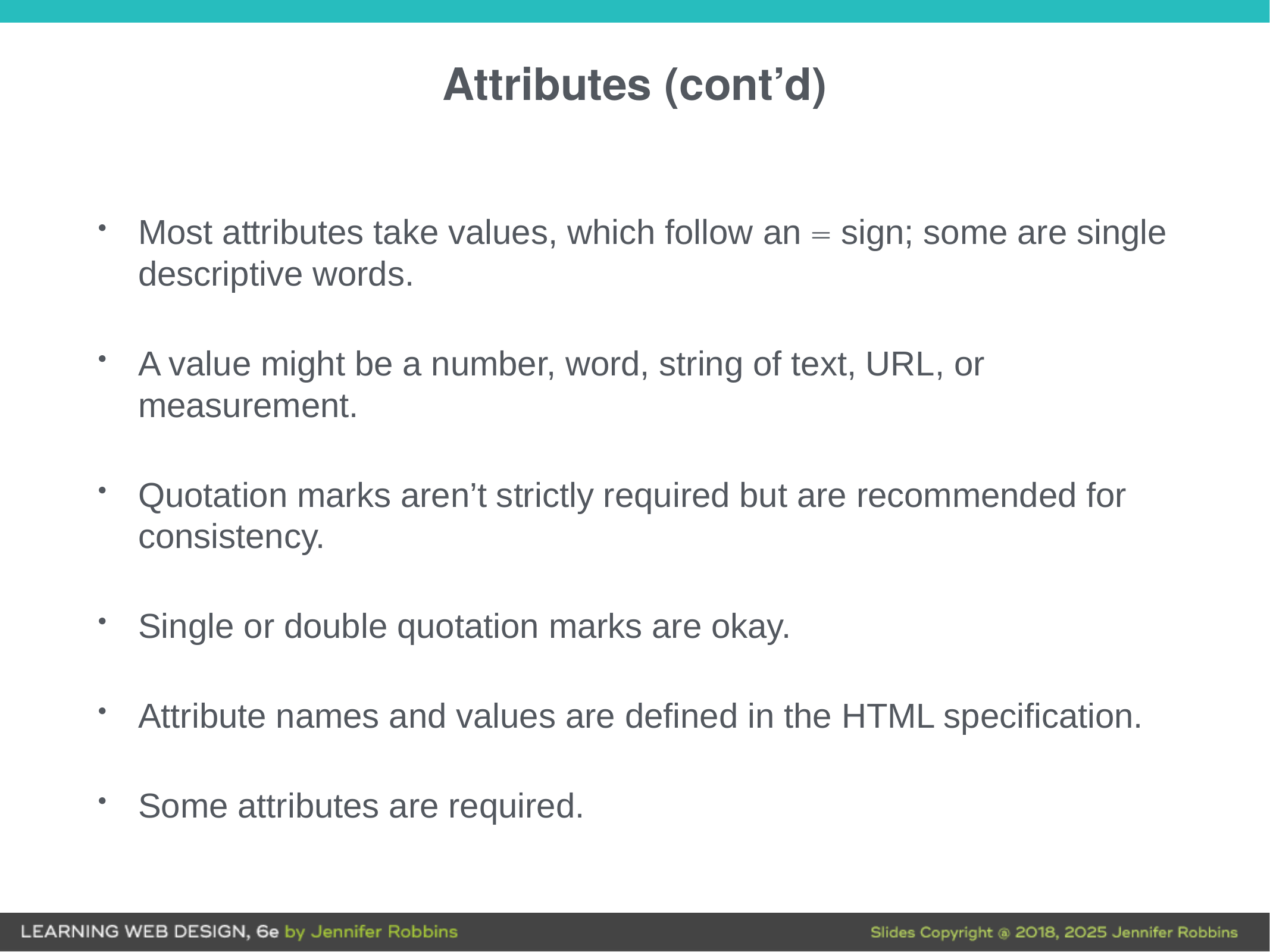

# Attributes (cont’d)
Most attributes take values, which follow an = sign; some are single descriptive words.
A value might be a number, word, string of text, URL, or measurement.
Quotation marks aren’t strictly required but are recommended for consistency.
Single or double quotation marks are okay.
Attribute names and values are defined in the HTML specification.
Some attributes are required.